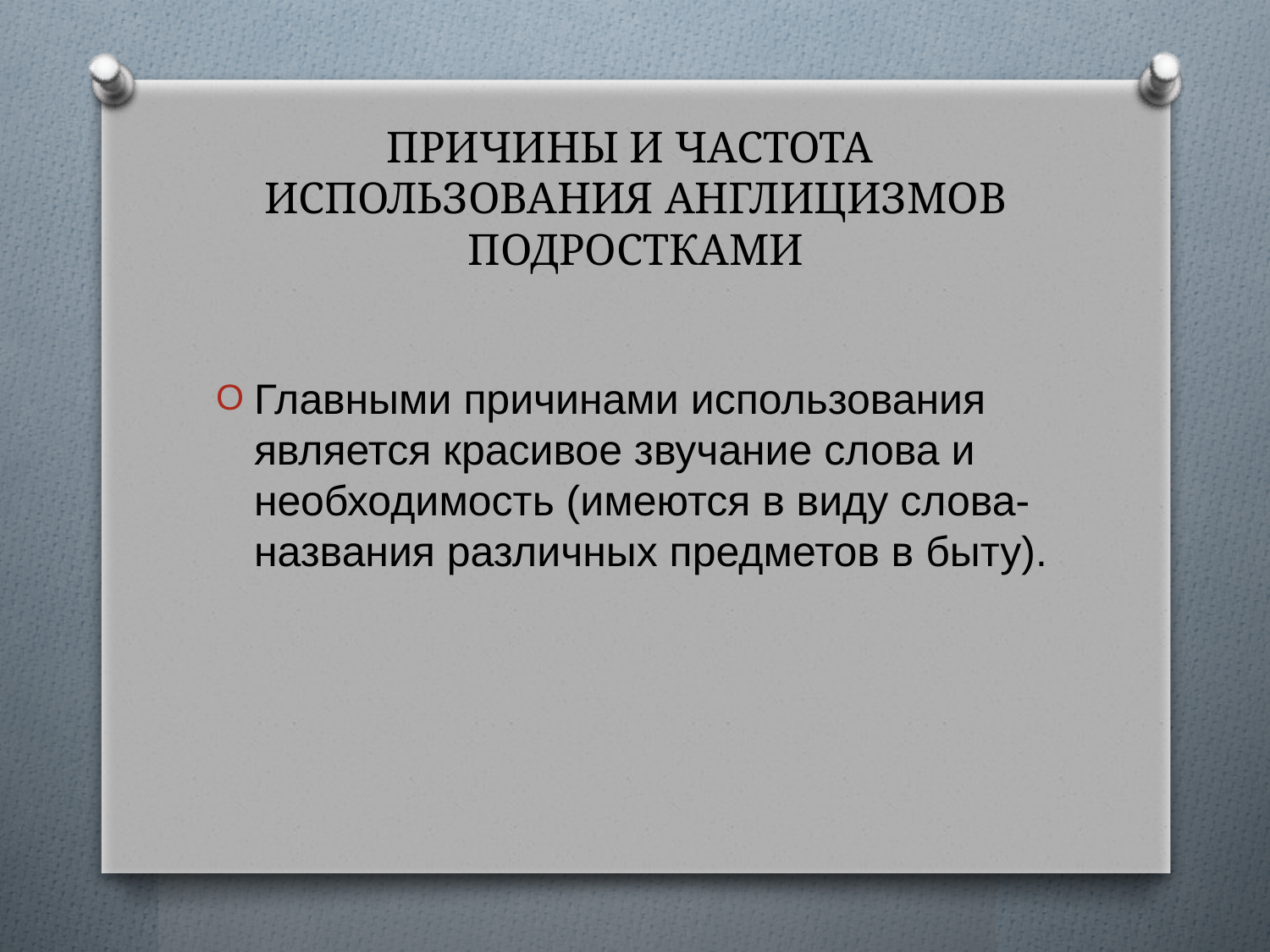

# ПРИЧИНЫ И ЧАСТОТА ИСПОЛЬЗОВАНИЯ АНГЛИЦИЗМОВ ПОДРОСТКАМИ
Главными причинами использования является красивое звучание слова и необходимость (имеются в виду слова-названия различных предметов в быту).